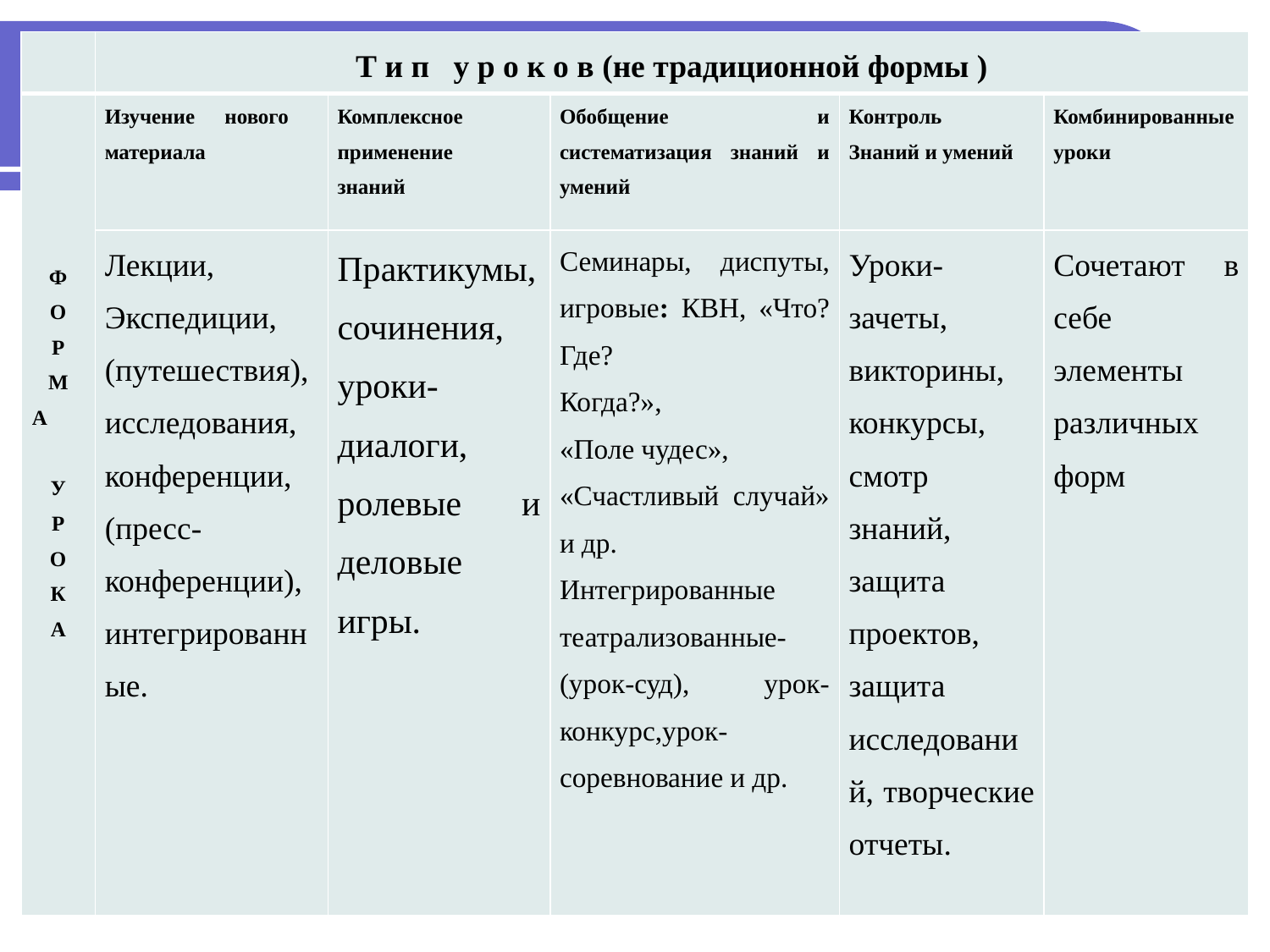

|  | Т и п у р о к о в (не традиционной формы ) |  |  |  |  |
| --- | --- | --- | --- | --- | --- |
| Ф О Р М А У Р О К А | Изучение нового материала | Комплексное применение знаний | Обобщение и систематизация знаний и умений | Контроль Знаний и умений | Комбинированные уроки |
|  | Лекции, Экспедиции, (путешествия), исследования, конференции, (пресс-конференции), интегрированные. | Практикумы, сочинения, уроки-диалоги, ролевые и деловые игры. | Семинары, диспуты, игровые: КВН, «Что? Где? Когда?», «Поле чудес», «Счастливый случай» и др. Интегрированные театрализованные-(урок-суд), урок-конкурс,урок-соревнование и др. | Уроки-зачеты, викторины, конкурсы, смотр знаний, защита проектов, защита исследований, творческие отчеты. | Сочетают в себе элементы различных форм |